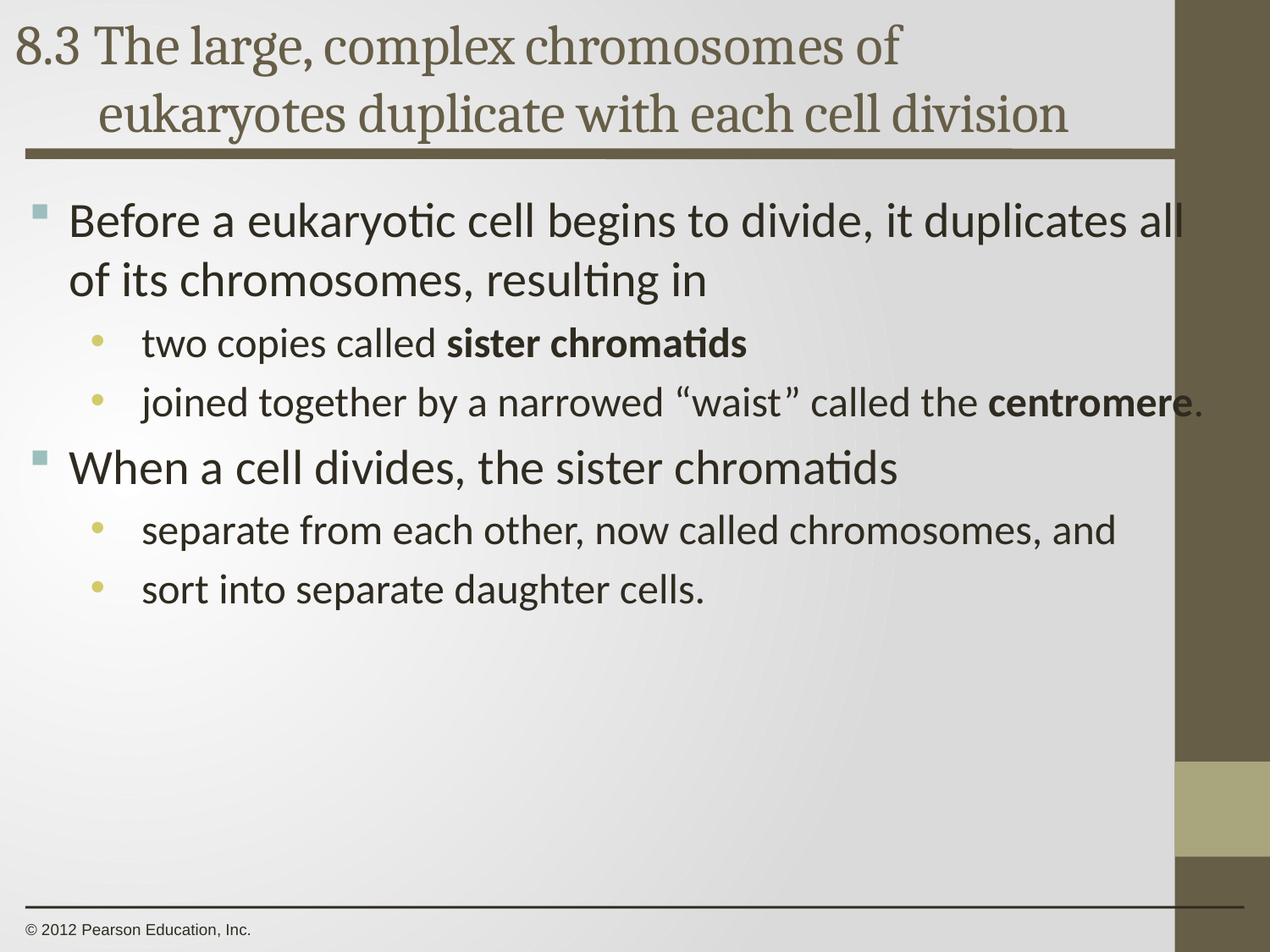

8.3 The large, complex chromosomes of
eukaryotes duplicate with each cell division
0

Before a eukaryotic cell begins to divide, it duplicates all of its chromosomes, resulting in
two copies called sister chromatids
joined together by a narrowed “waist” called the centromere.
When a cell divides, the sister chromatids
separate from each other, now called chromosomes, and
sort into separate daughter cells.

© 2012 Pearson Education, Inc.